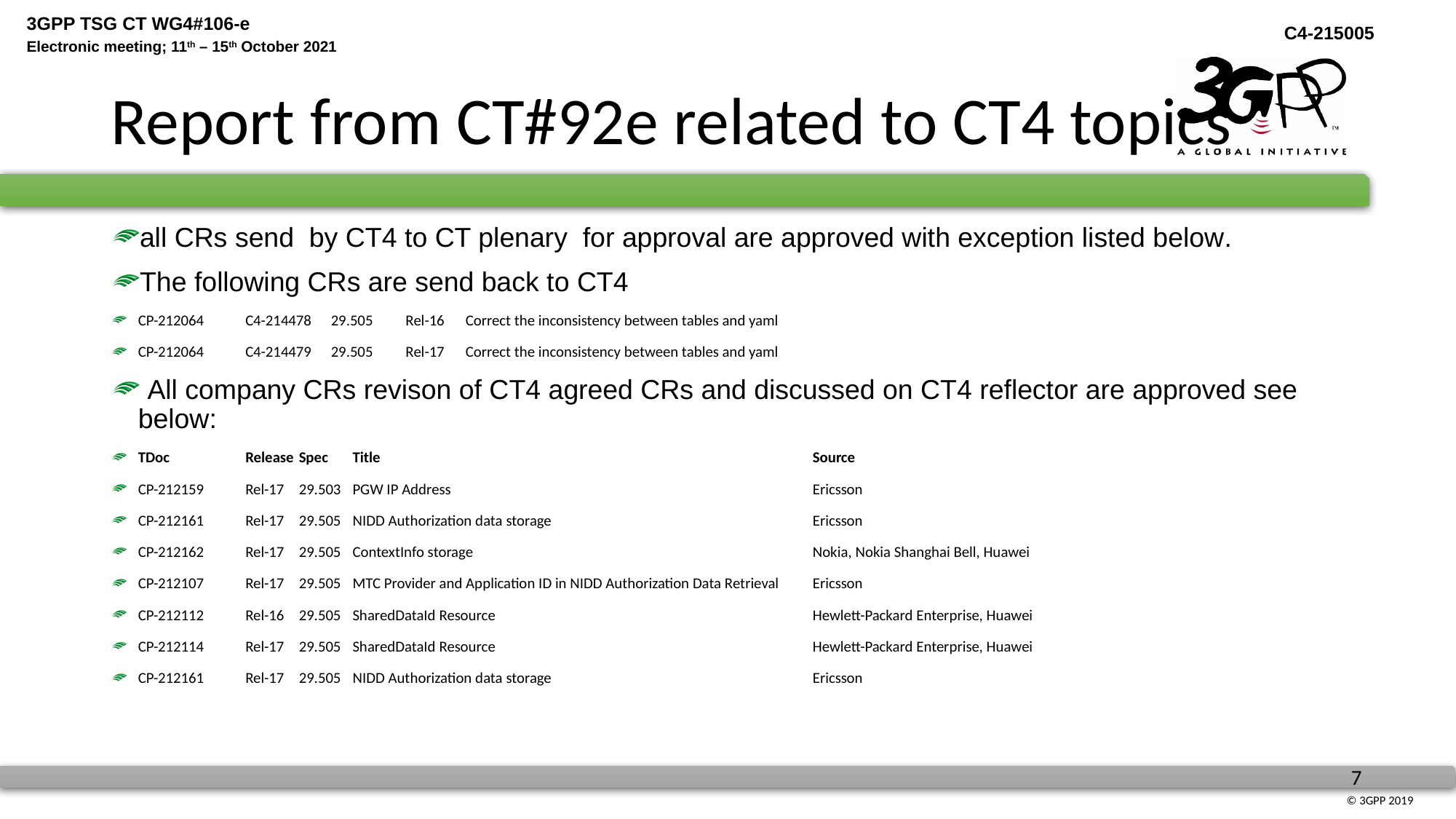

# Report from CT#92e related to CT4 topics
all CRs send  by CT4 to CT plenary  for approval are approved with exception listed below.
The following CRs are send back to CT4
CP-212064	C4-214478	29.505	Rel-16	Correct the inconsistency between tables and yaml
CP-212064	C4-214479	29.505	Rel-17	Correct the inconsistency between tables and yaml
 All company CRs revison of CT4 agreed CRs and discussed on CT4 reflector are approved see below:
TDoc	Release	Spec	Title	Source
CP-212159	Rel-17	29.503	PGW IP Address	Ericsson
CP-212161	Rel-17	29.505	NIDD Authorization data storage	Ericsson
CP-212162	Rel-17	29.505	ContextInfo storage	Nokia, Nokia Shanghai Bell, Huawei
CP-212107	Rel-17	29.505	MTC Provider and Application ID in NIDD Authorization Data Retrieval	Ericsson
CP-212112	Rel-16	29.505	SharedDataId Resource	Hewlett-Packard Enterprise, Huawei
CP-212114	Rel-17	29.505	SharedDataId Resource	Hewlett-Packard Enterprise, Huawei
CP-212161	Rel-17	29.505	NIDD Authorization data storage	Ericsson